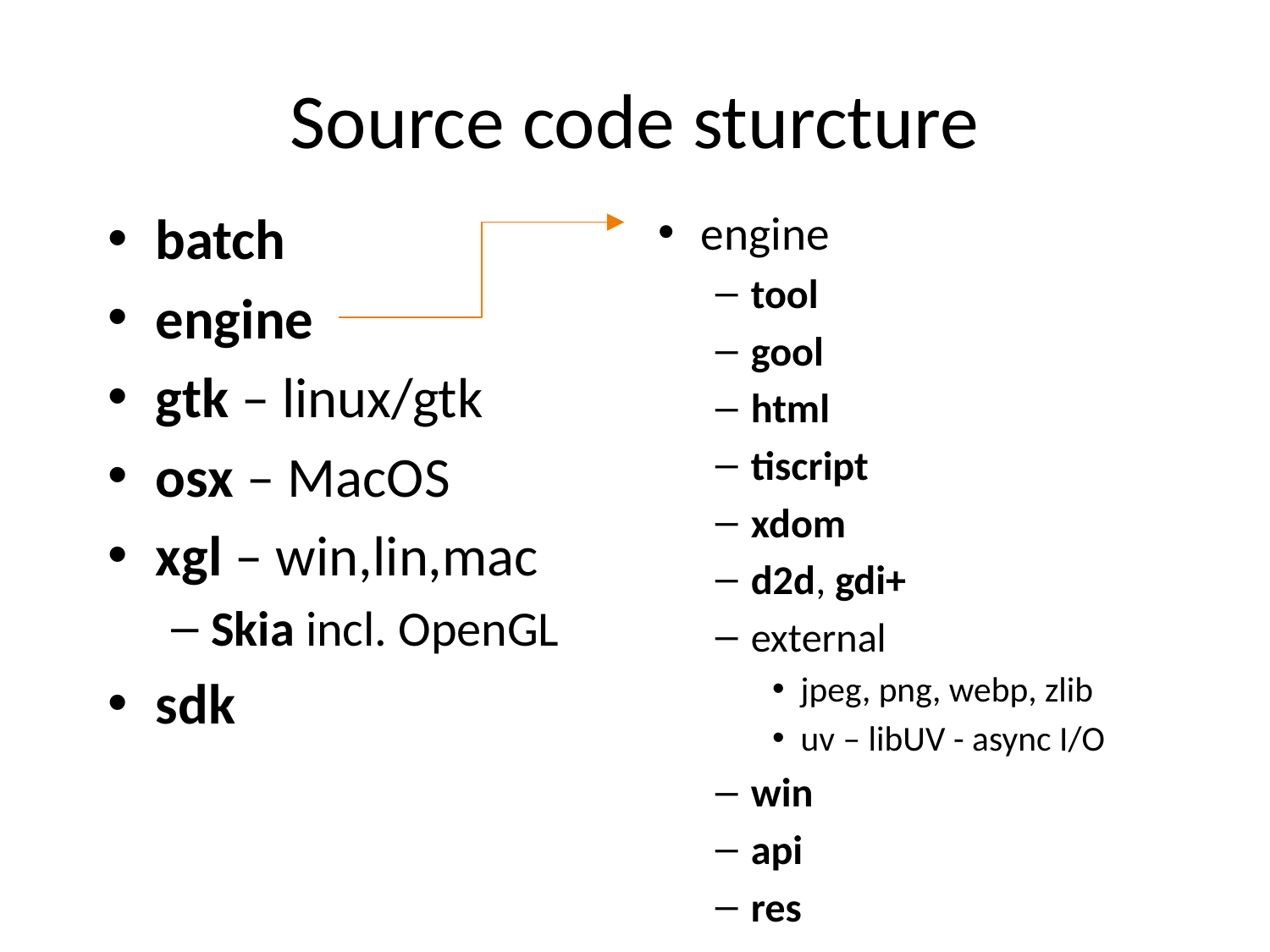

# Source code sturcture
batch
engine
gtk – linux/gtk
osx – MacOS
xgl – win,lin,mac
Skia incl. OpenGL
sdk

engine
tool
gool
html
tiscript
xdom
d2d, gdi+
external
jpeg, png, webp, zlib
uv – libUV - async I/O
win
api
res